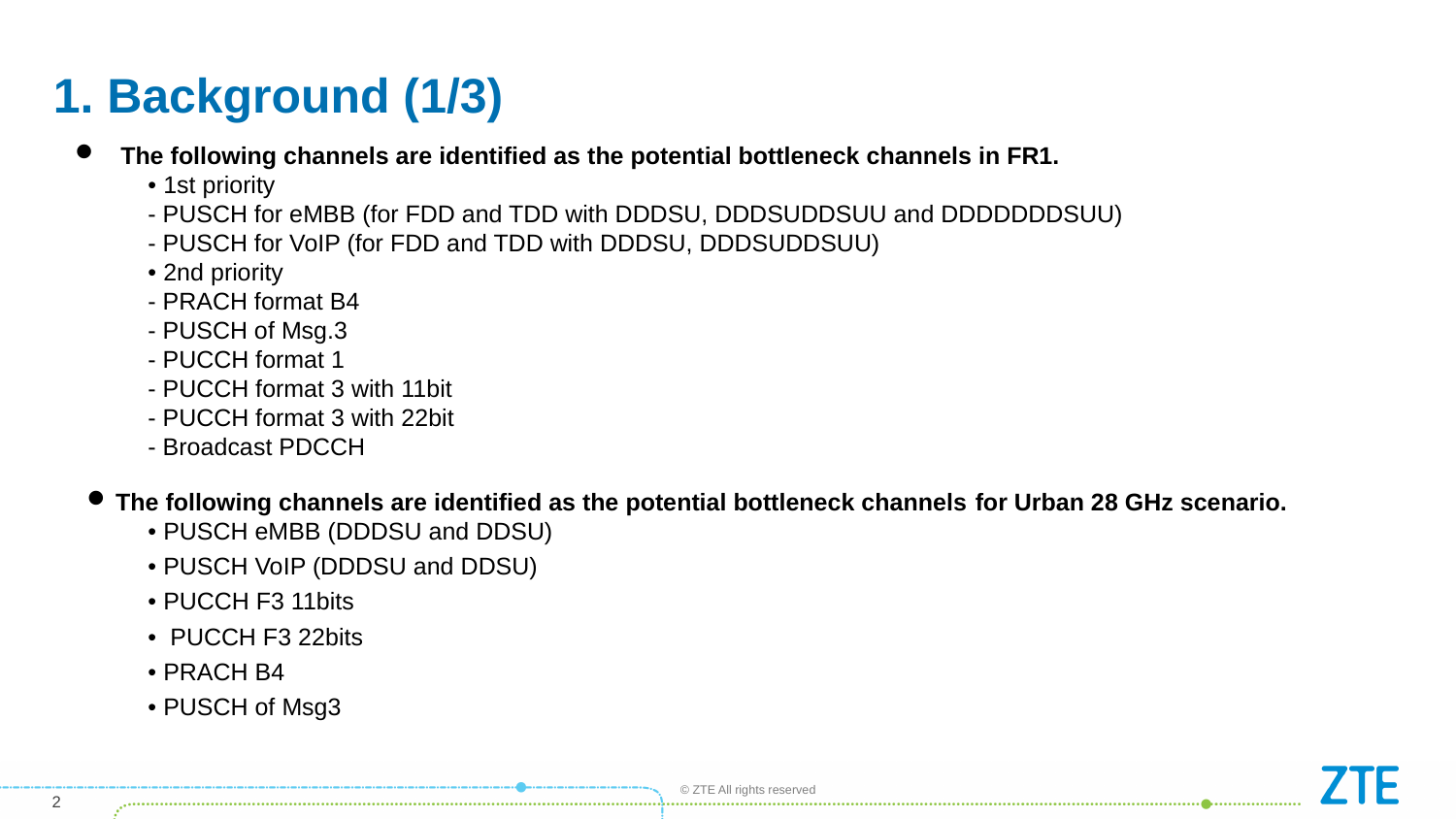

# 1. Background (1/3)
The following channels are identified as the potential bottleneck channels in FR1.
• 1st priority
‐ PUSCH for eMBB (for FDD and TDD with DDDSU, DDDSUDDSUU and DDDDDDDSUU)
‐ PUSCH for VoIP (for FDD and TDD with DDDSU, DDDSUDDSUU)
• 2nd priority
‐ PRACH format B4
‐ PUSCH of Msg.3
‐ PUCCH format 1
‐ PUCCH format 3 with 11bit
‐ PUCCH format 3 with 22bit
‐ Broadcast PDCCH
The following channels are identified as the potential bottleneck channels for Urban 28 GHz scenario.
         • PUSCH eMBB (DDDSU and DDSU)
         • PUSCH VoIP (DDDSU and DDSU)
         • PUCCH F3 11bits
         •  PUCCH F3 22bits
         • PRACH B4
         • PUSCH of Msg3